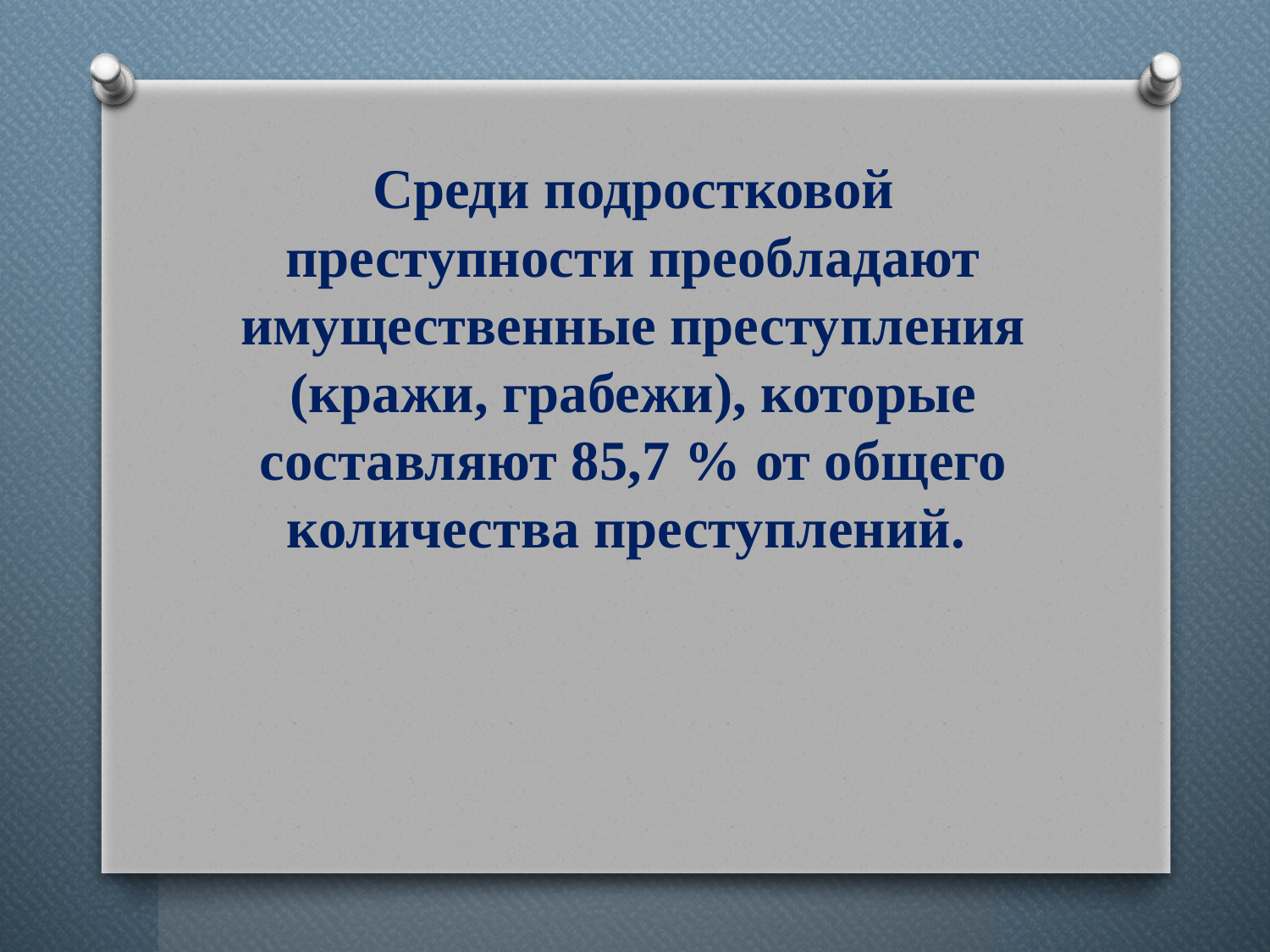

#
Среди подростковой преступности преобладают имущественные преступления (кражи, грабежи), которые составляют 85,7 % от общего количества преступлений.